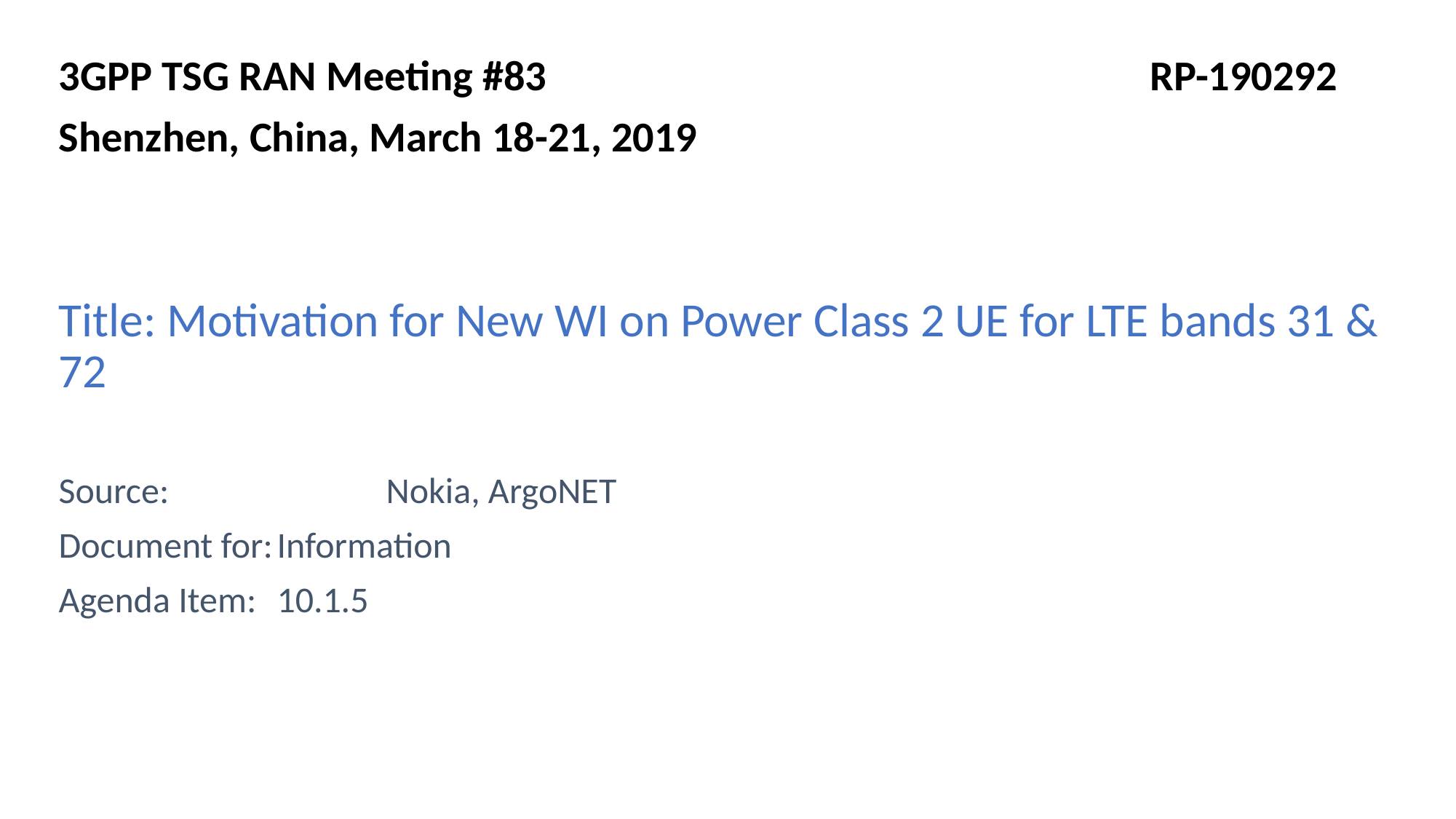

3GPP TSG RAN Meeting #83						RP-190292
Shenzhen, China, March 18-21, 2019
Title: Motivation for New WI on Power Class 2 UE for LTE bands 31 & 72

Source:		Nokia, ArgoNET
Document for:	Information
Agenda Item:	10.1.5